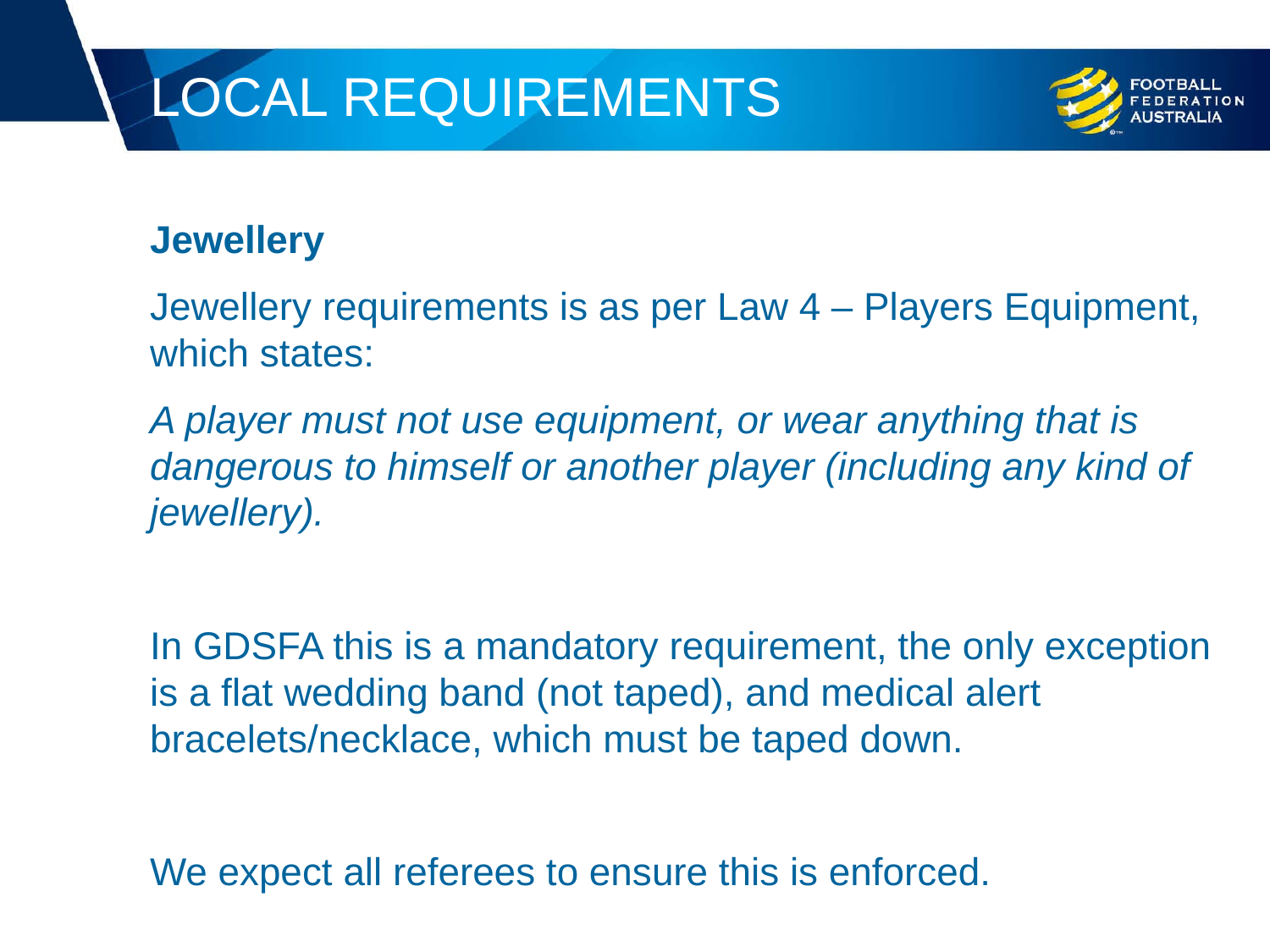

# LOCAL REQUIREMENTS
Jewellery
Jewellery requirements is as per Law 4 – Players Equipment, which states:
A player must not use equipment, or wear anything that is dangerous to himself or another player (including any kind of jewellery).

In GDSFA this is a mandatory requirement, the only exception is a flat wedding band (not taped), and medical alert bracelets/necklace, which must be taped down.

We expect all referees to ensure this is enforced.